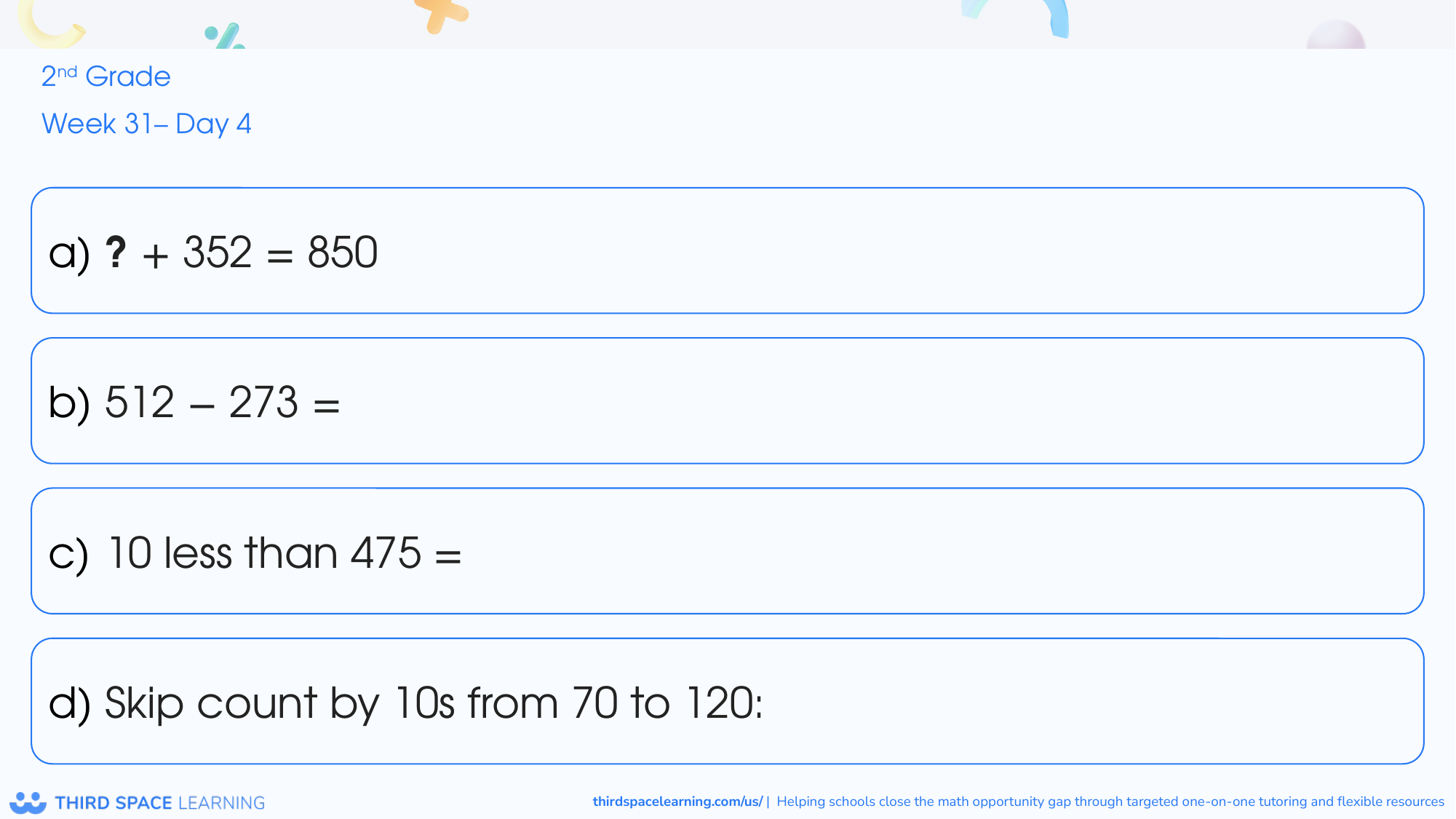

2nd Grade
Week 31– Day 4
? + 352 = 850
512 − 273 =
10 less than 475 =
Skip count by 10s from 70 to 120: